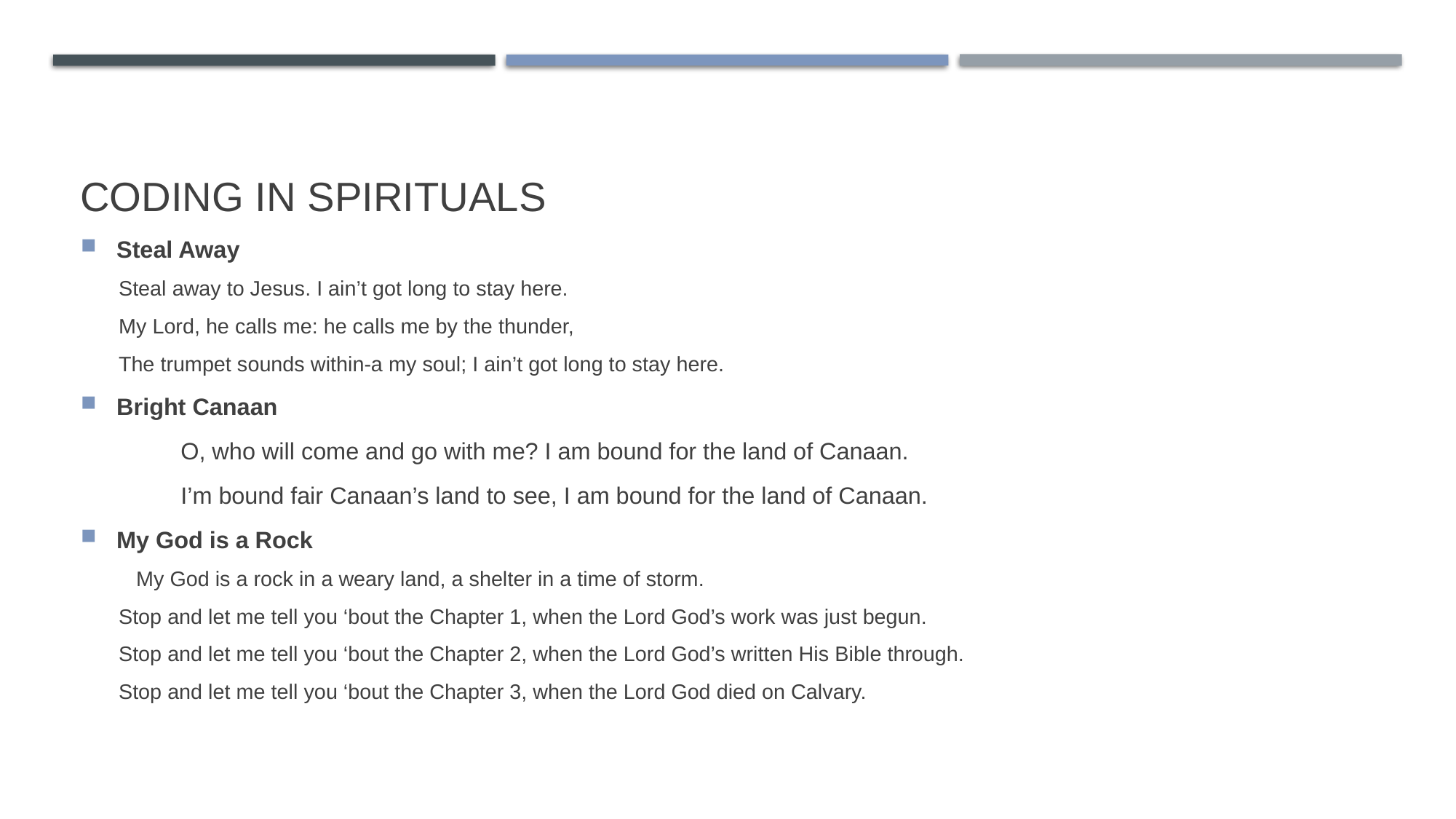

# Coding in spirituals
Steal Away
	Steal away to Jesus. I ain’t got long to stay here.
	My Lord, he calls me: he calls me by the thunder,
	The trumpet sounds within-a my soul; I ain’t got long to stay here.
Bright Canaan
	O, who will come and go with me? I am bound for the land of Canaan.
	I’m bound fair Canaan’s land to see, I am bound for the land of Canaan.
My God is a Rock
   My God is a rock in a weary land, a shelter in a time of storm.
	Stop and let me tell you ‘bout the Chapter 1, when the Lord God’s work was just begun.
	Stop and let me tell you ‘bout the Chapter 2, when the Lord God’s written His Bible through.
	Stop and let me tell you ‘bout the Chapter 3, when the Lord God died on Calvary.